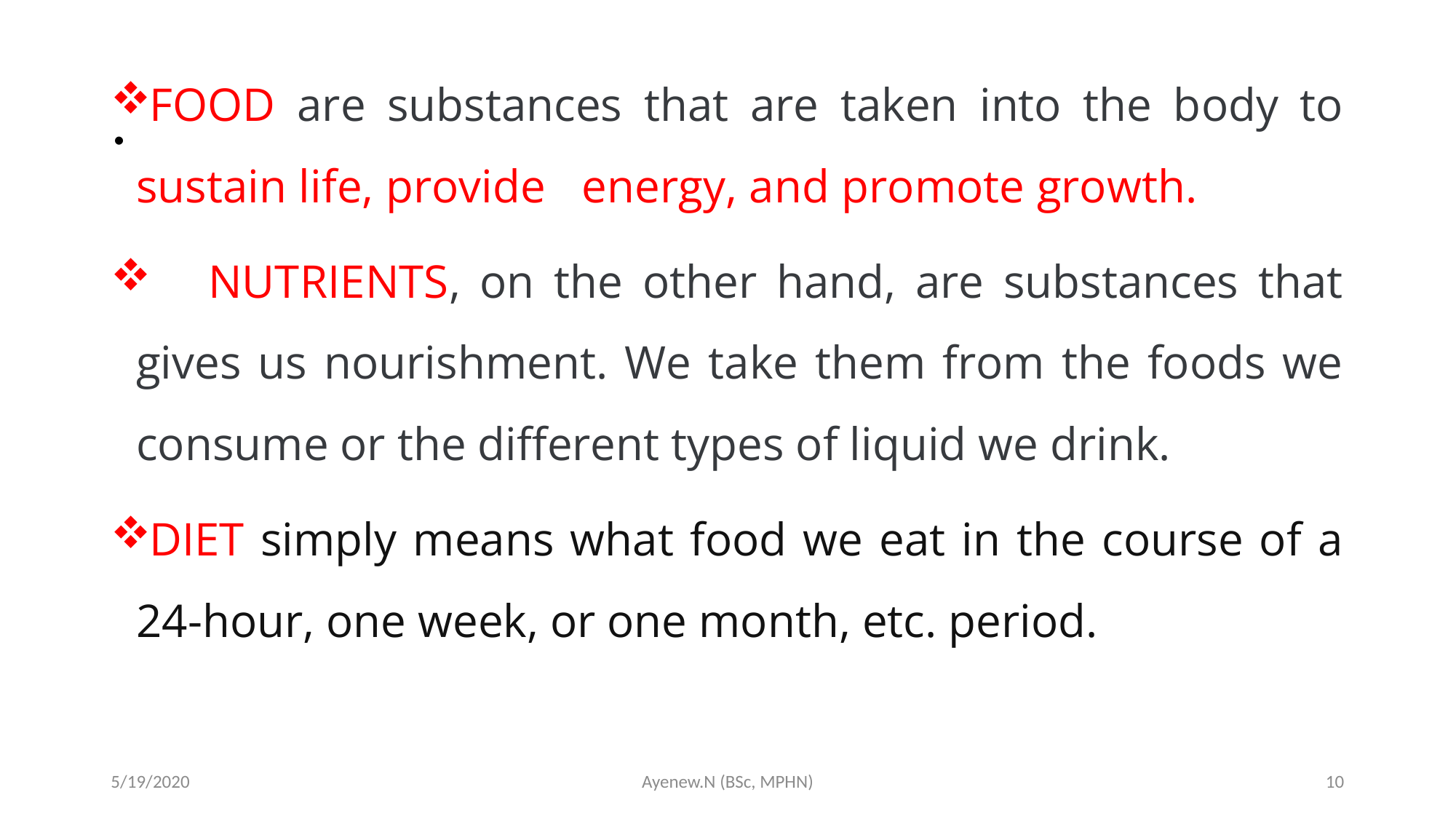

# .
FOOD are substances that are taken into the body to sustain life, provide   energy, and promote growth.
   NUTRIENTS, on the other hand, are substances that gives us nourishment. We take them from the foods we consume or the different types of liquid we drink.
DIET simply means what food we eat in the course of a 24-hour, one week, or one month, etc. period.
5/19/2020
Ayenew.N (BSc, MPHN)
10